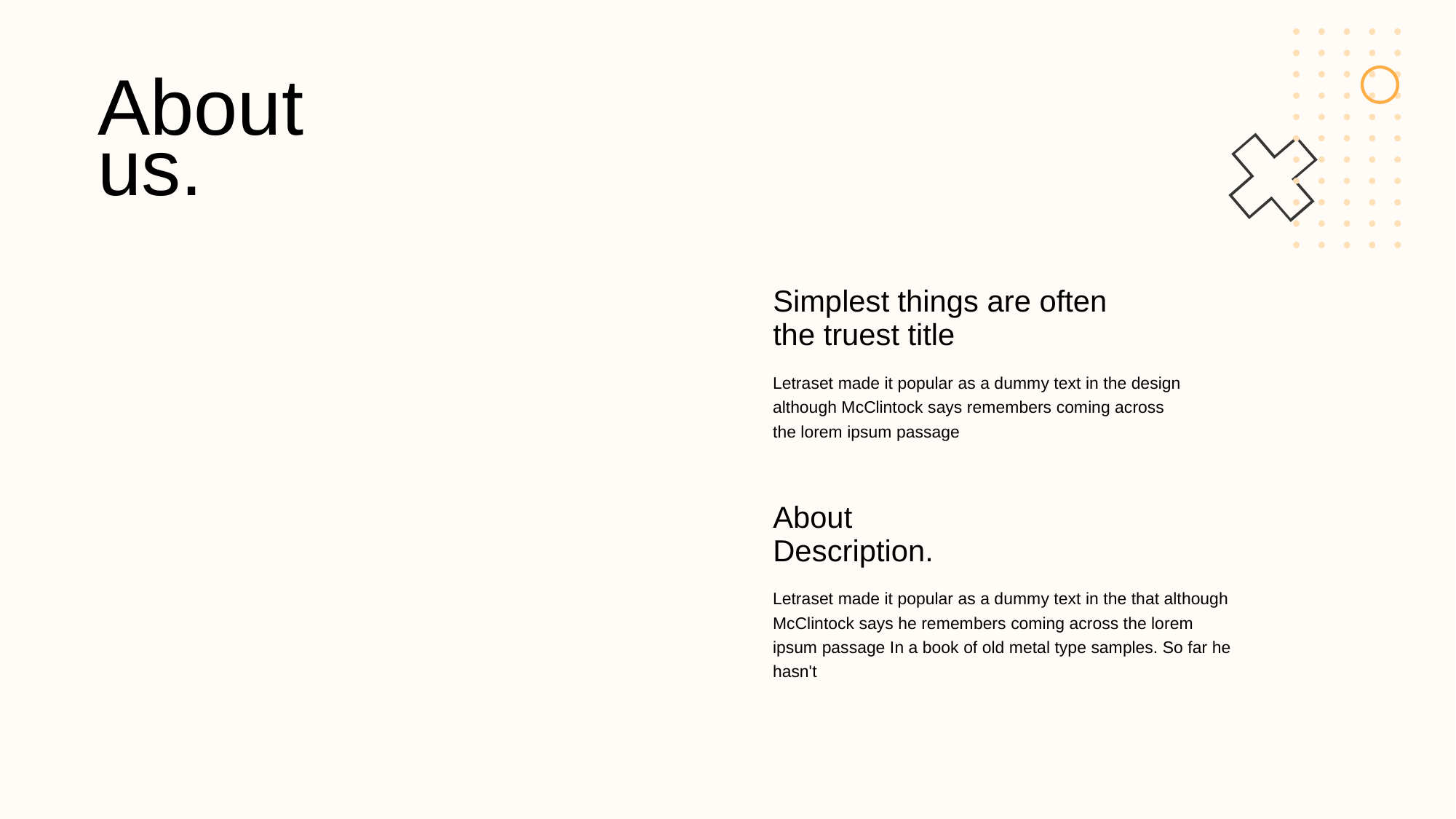

About us.

Simplest things are often the truest title

Letraset made it popular as a dummy text in the design although McClintock says remembers coming across the lorem ipsum passage
About
Description.
Letraset made it popular as a dummy text in the that although McClintock says he remembers coming across the lorem ipsum passage In a book of old metal type samples. So far he hasn't